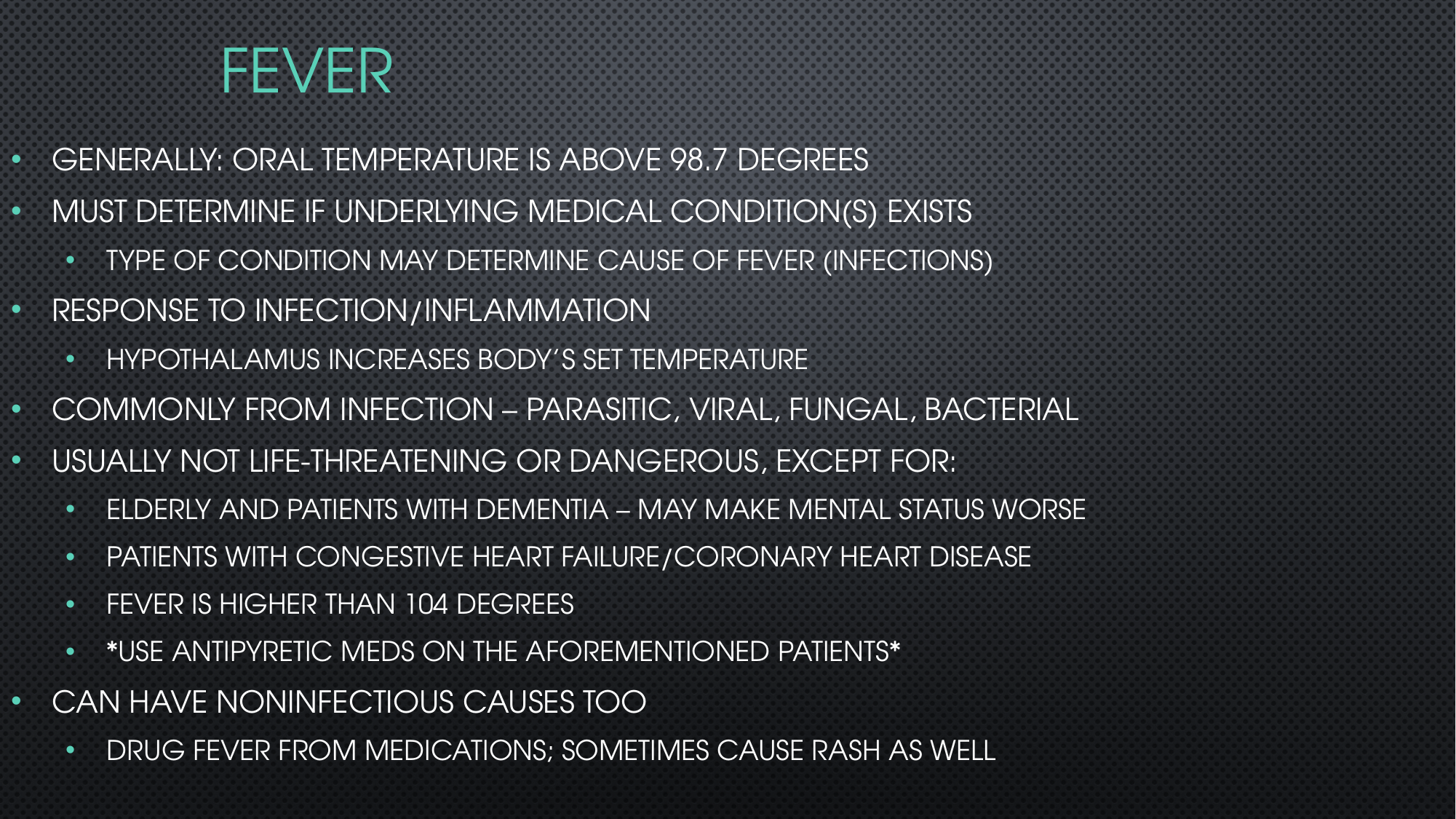

# Fever
Generally: oral temperature is above 98.7 degrees
Must determine if underlying medical condition(s) exists
Type of condition may determine cause of fever (infections)
Response to infection/inflammation
Hypothalamus increases body’s set temperature
Commonly from infection – parasitic, viral, fungal, bacterial
Usually not life-threatening or dangerous, except for:
Elderly and patients with dementia – may make mental status worse
Patients with congestive heart failure/coronary heart disease
Fever is higher than 104 degrees
*Use antipyretic meds on the aforementioned patients*
Can have noninfectious causes too
Drug fever from medications; sometimes cause rash as well